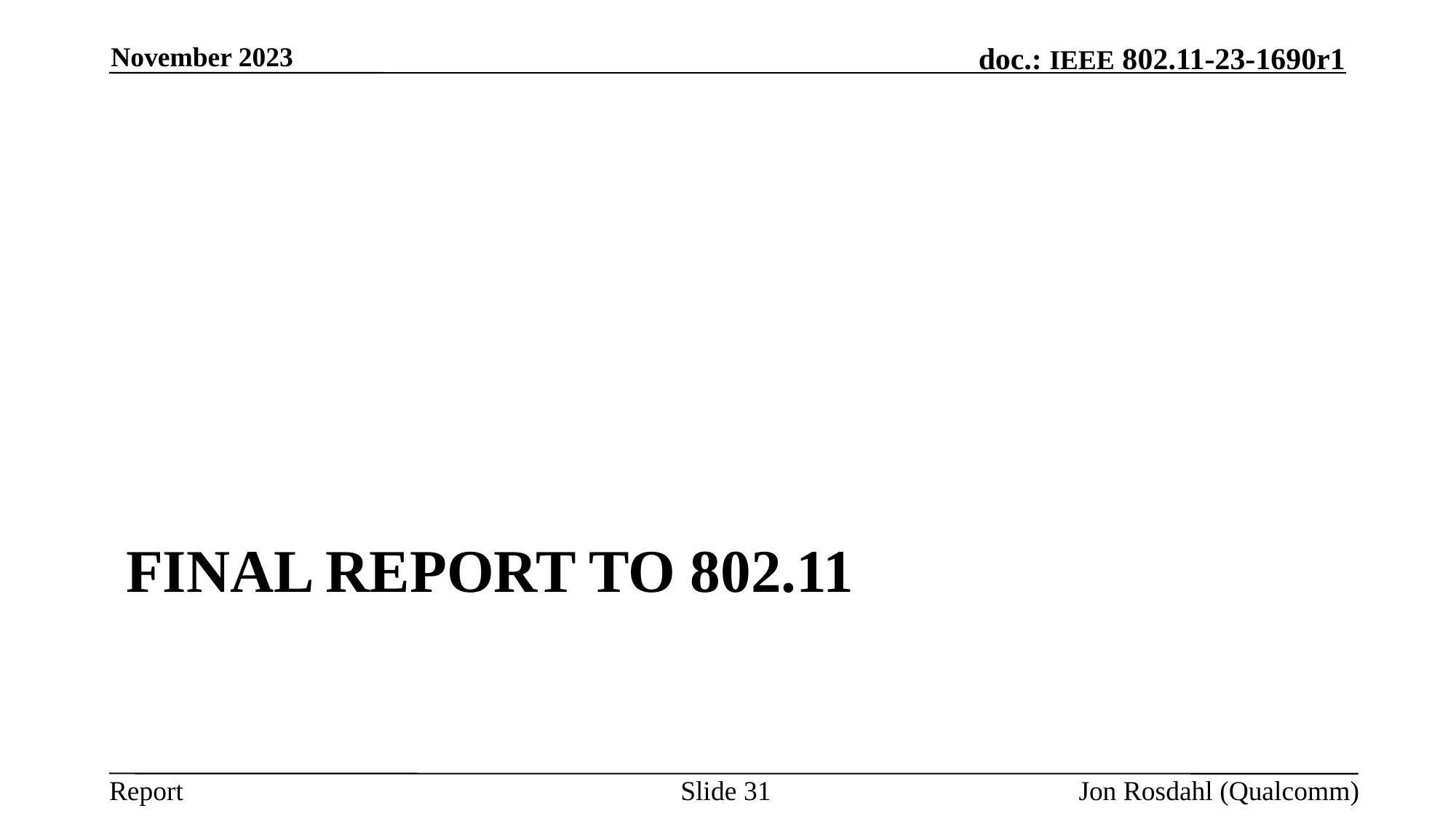

November 2023

# Final Report to 802.11
Slide 31
Jon Rosdahl (Qualcomm)